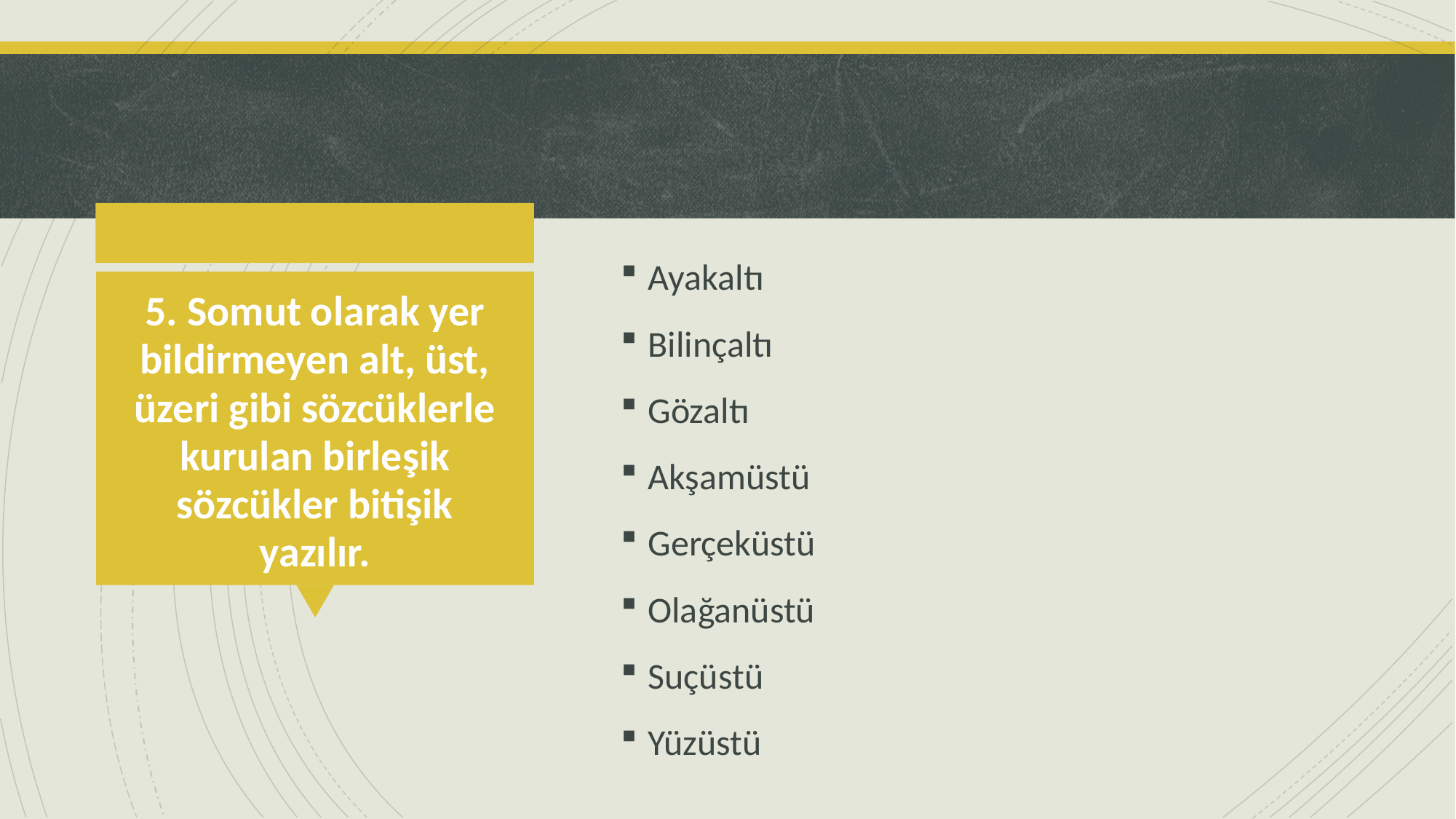

Ayakaltı
Bilinçaltı
Gözaltı
Akşamüstü
Gerçeküstü
Olağanüstü
Suçüstü
Yüzüstü
# 5. Somut olarak yer bildirmeyen alt, üst, üzeri gibi sözcüklerle kurulan birleşik sözcükler bitişik yazılır.